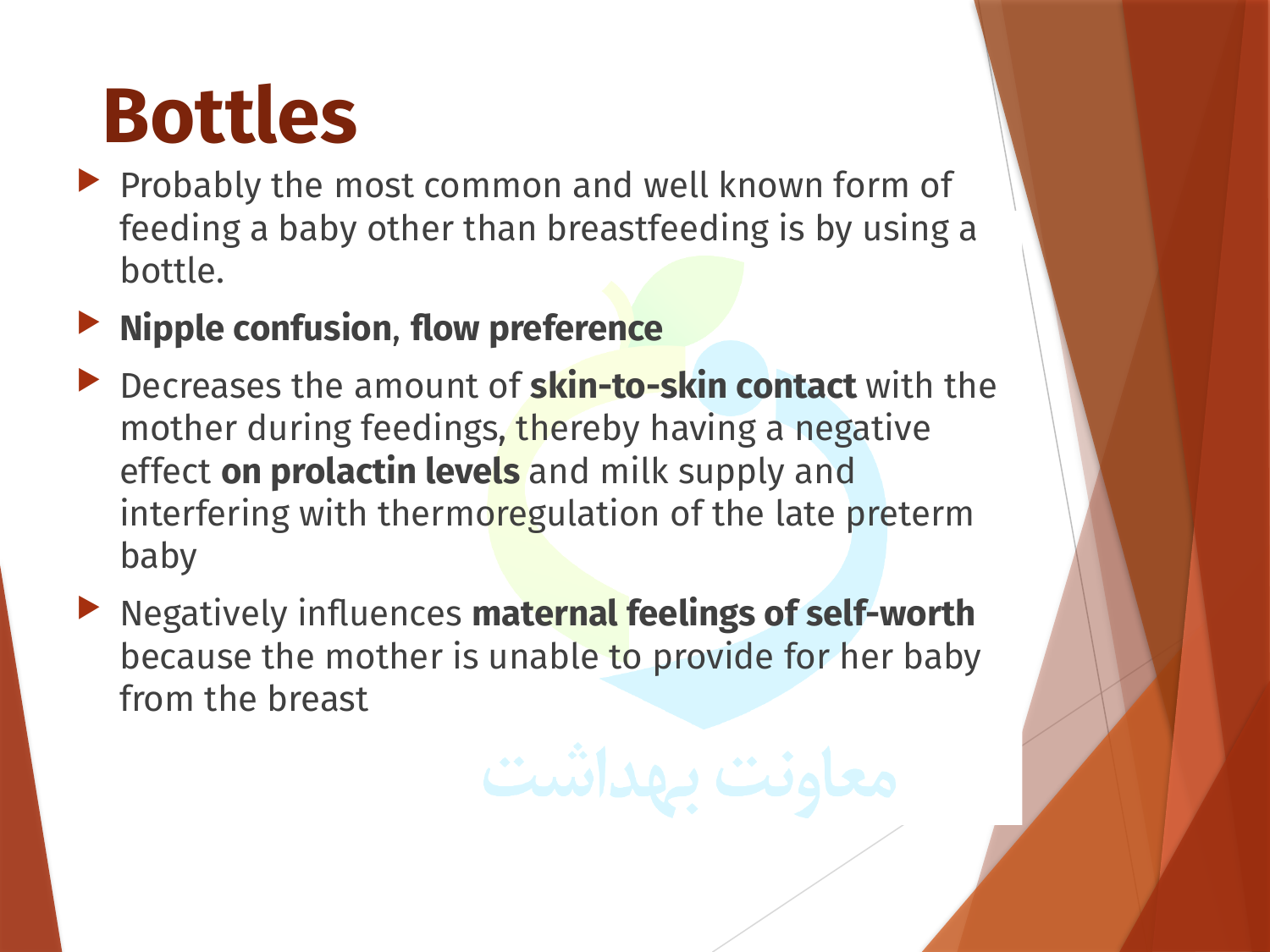

Bottles
Probably the most common and well known form of feeding a baby other than breastfeeding is by using a bottle.
Nipple confusion, flow preference
Decreases the amount of skin-to-skin contact with the mother during feedings, thereby having a negative effect on prolactin levels and milk supply and interfering with thermoregulation of the late preterm baby
Negatively influences maternal feelings of self-worth because the mother is unable to provide for her baby from the breast